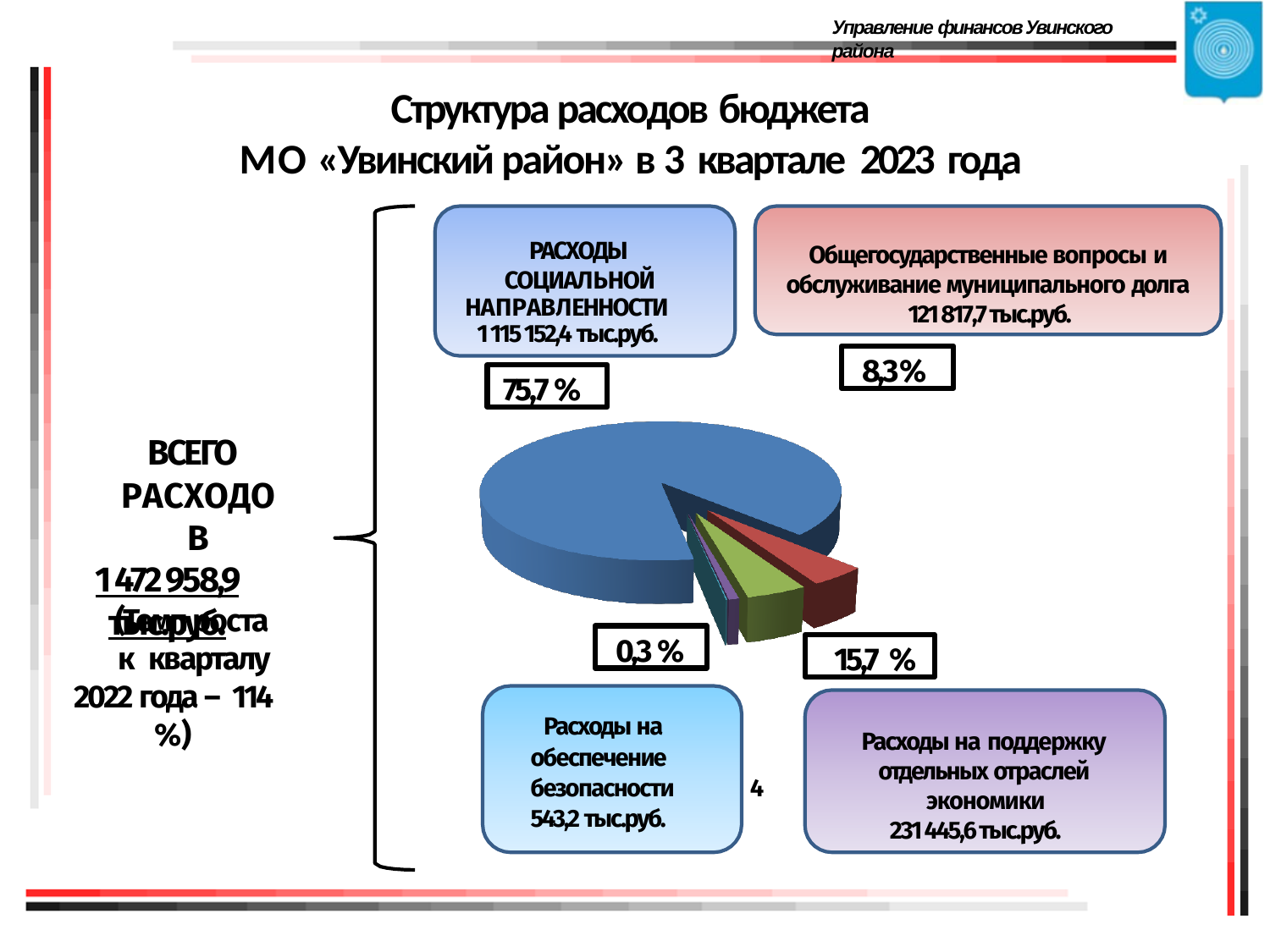

Управление финансов Увинского района

# Структура расходов бюджета
МО «Увинский район» в 3  квартале  2023  года

РАСХОДЫ  СОЦИАЛЬНОЙ
НАПРАВЛЕННОСТИ
1 115 152,4 тыс.руб.
Общегосударственные вопросы и
обслуживание муниципального долга
121 817,7 тыс.руб.
8,3%
75,7 %

ВСЕГО  РАСХОДОВ
1 472 958,9 тыс.руб.
(Темп роста  к  кварталу
2022 года – 114 %)
0,3 %
15,7  %

Расходы на  обеспечение  безопасности                 4 543,2 тыс.руб.
Расходы на поддержку  отдельных отраслей  экономики
231 445,6 тыс.руб.